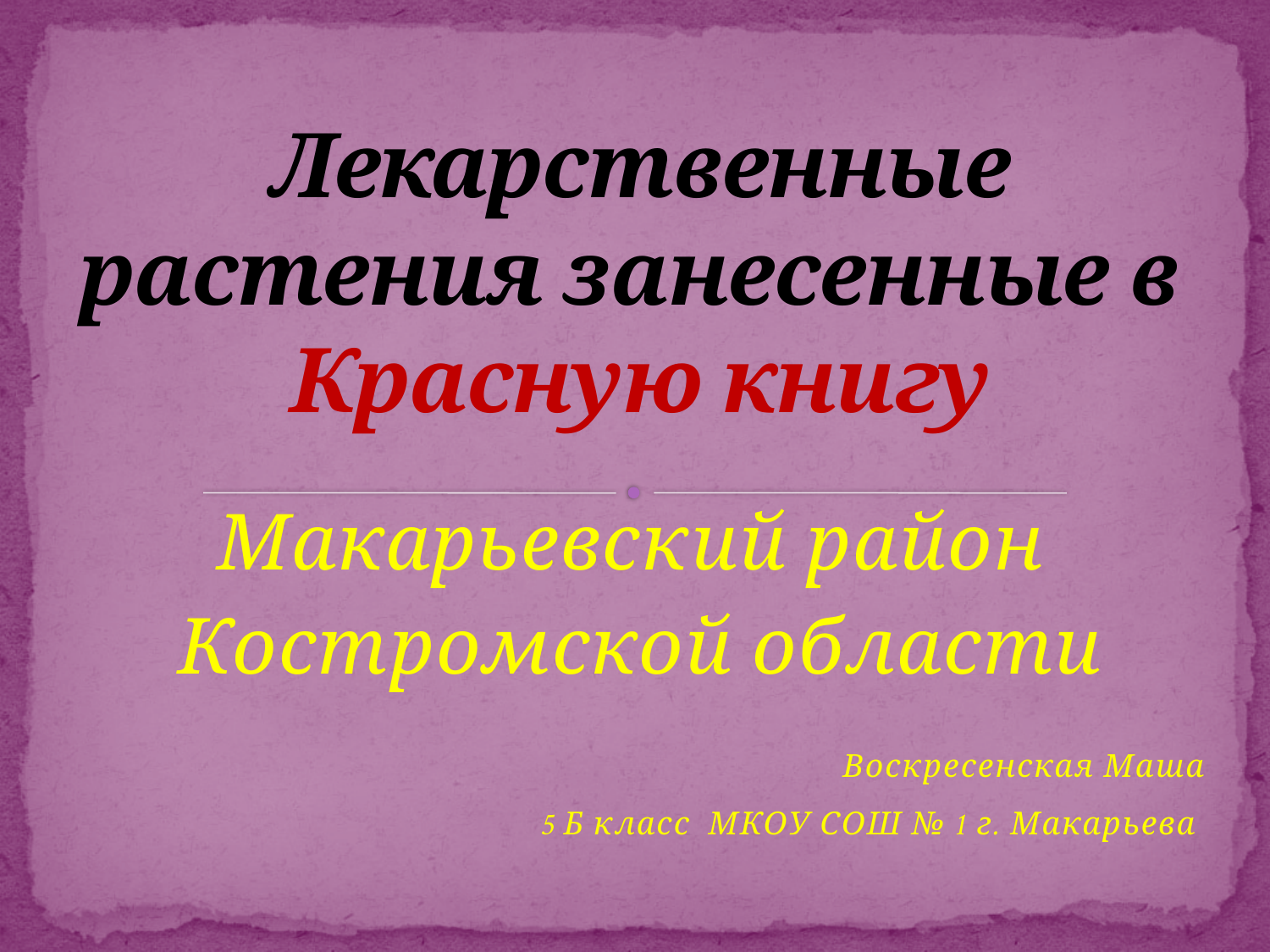

# Лекарственные растения занесенные в Красную книгу
Макарьевский район
Костромской области
          Воскресенская Маша
5 Б класс  МКОУ СОШ № 1 г. Макарьева